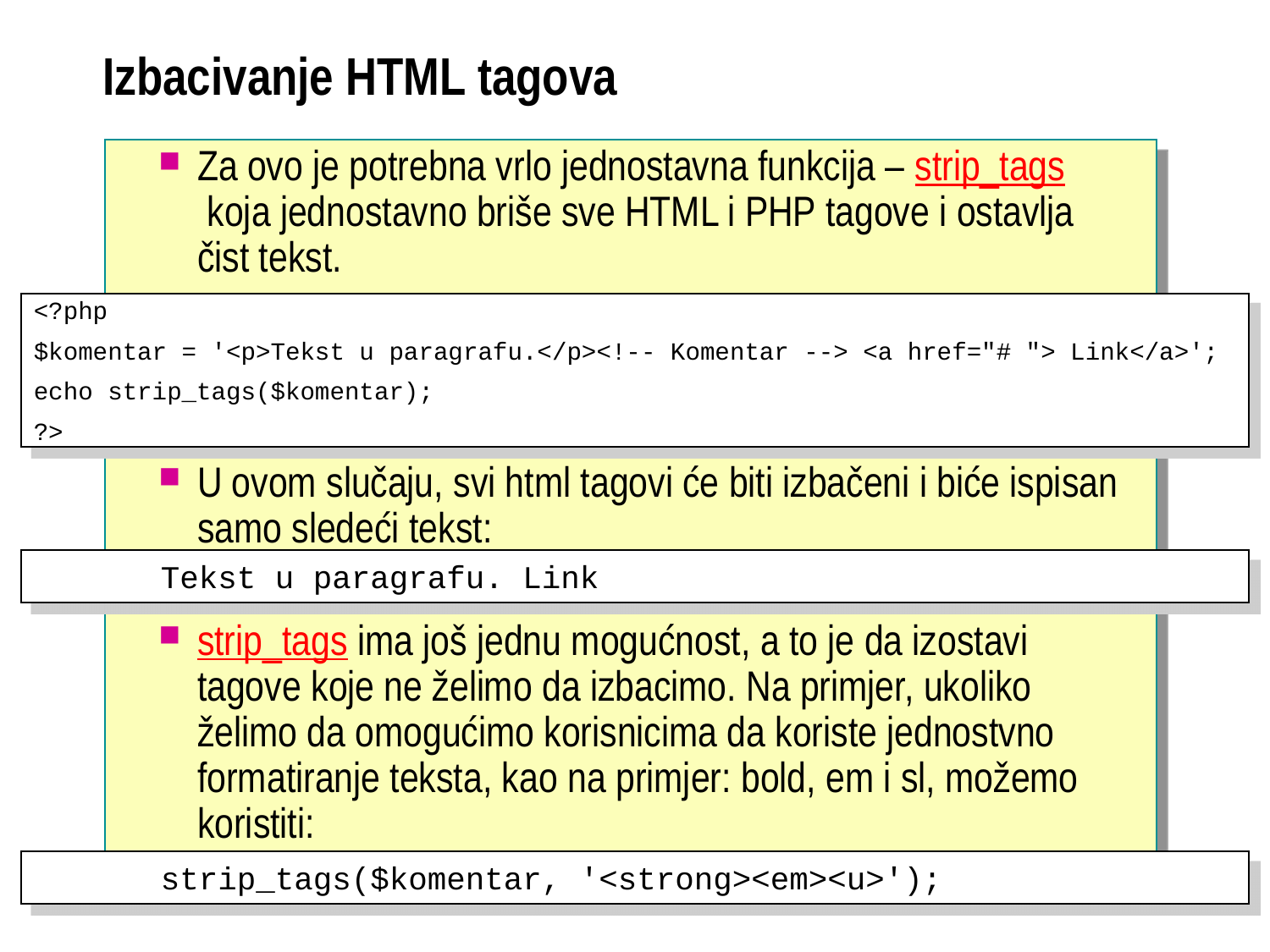

# Izbacivanje HTML tagova
Za ovo je potrebna vrlo jednostavna funkcija – strip_tags koja jednostavno briše sve HTML i PHP tagove i ostavlja čist tekst.

U ovom slučaju, svi html tagovi će biti izbačeni i biće ispisan samo sledeći tekst:

strip_tags ima još jednu mogućnost, a to je da izostavi tagove koje ne želimo da izbacimo. Na primjer, ukoliko želimo da omogućimo korisnicima da koriste jednostvno formatiranje teksta, kao na primjer: bold, em i sl, možemo koristiti:

<?php
$komentar = '<p>Tekst u paragrafu.</p><!-- Komentar --> <a href="# "> Link</a>';
echo strip_tags($komentar);
?>
	Tekst u paragrafu. Link
	strip_tags($komentar, '<strong><em><u>');